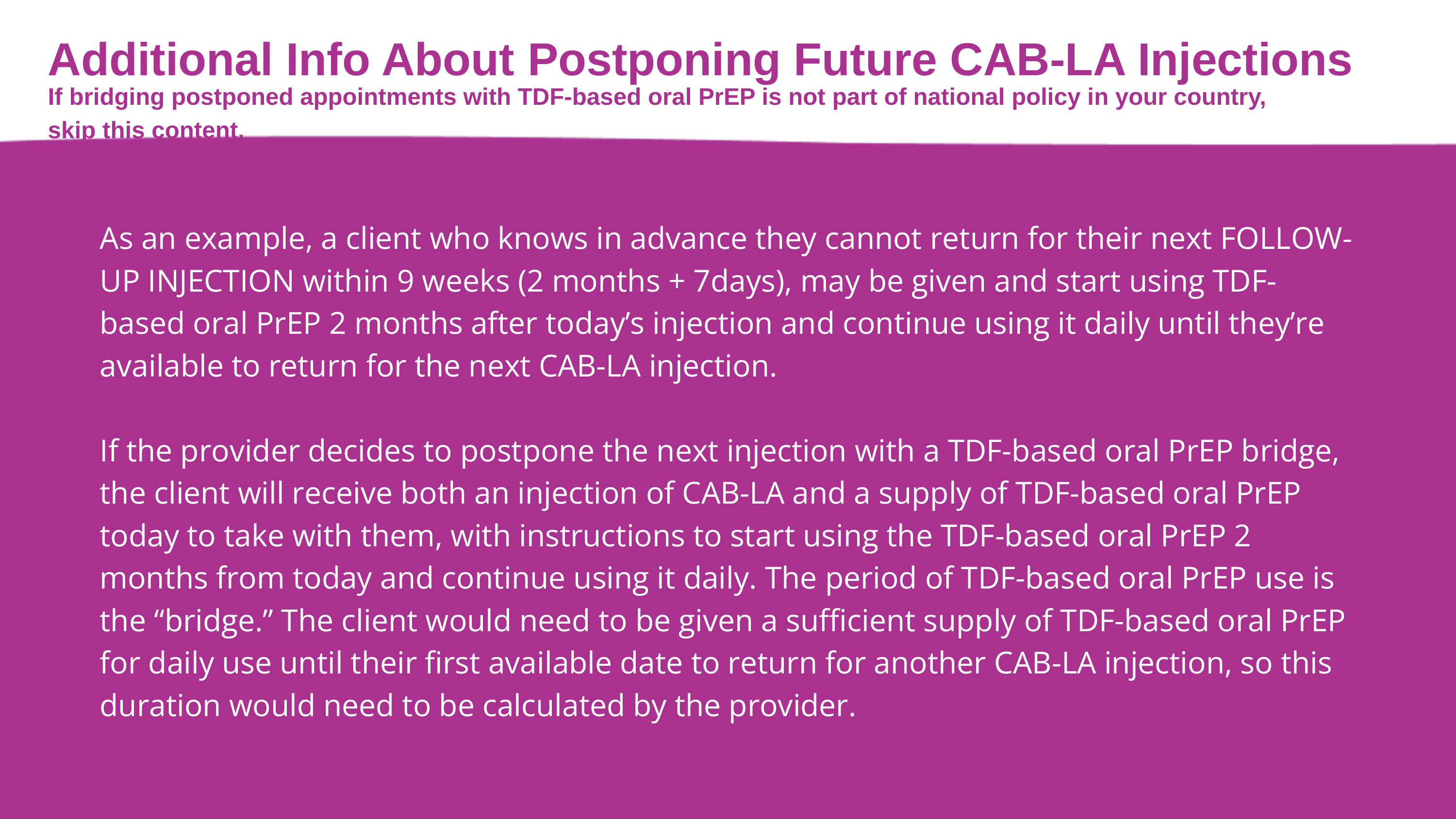

Additional Info About Postponing Future CAB-LA Injections
If bridging postponed appointments with TDF-based oral PrEP is not part of national policy in your country, skip this content.

As an example, a client who knows in advance they cannot return for their next FOLLOW-UP INJECTION within 9 weeks (2 months + 7days), may be given and start using TDF-based oral PrEP 2 months after today’s injection and continue using it daily until they’re available to return for the next CAB-LA injection.

If the provider decides to postpone the next injection with a TDF-based oral PrEP bridge, the client will receive both an injection of CAB-LA and a supply of TDF-based oral PrEP today to take with them, with instructions to start using the TDF-based oral PrEP 2 months from today and continue using it daily. The period of TDF-based oral PrEP use is the “bridge.” The client would need to be given a sufficient supply of TDF-based oral PrEP for daily use until their first available date to return for another CAB-LA injection, so this duration would need to be calculated by the provider.